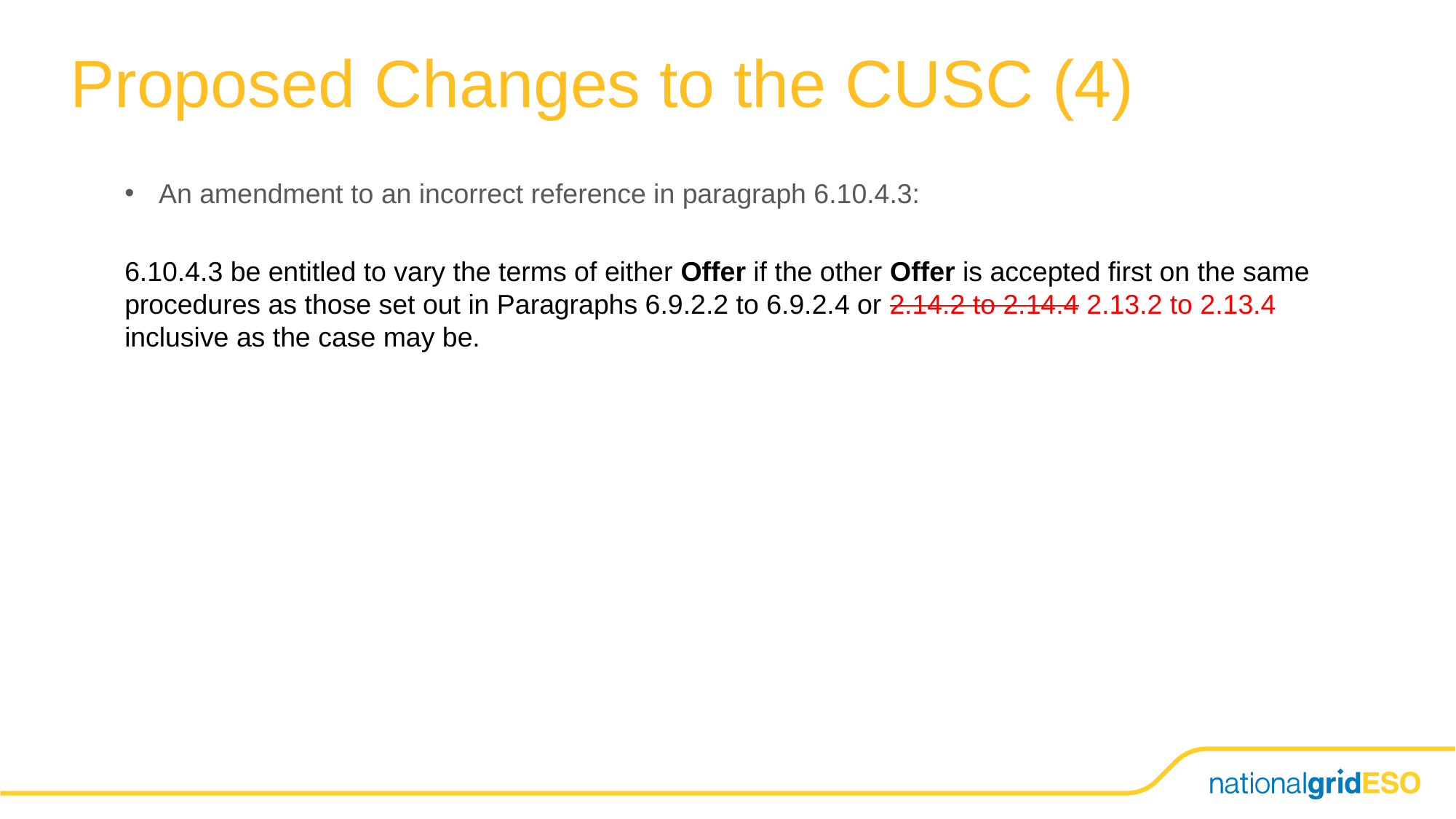

# Proposed Changes to the CUSC (4)

An amendment to an incorrect reference in paragraph 6.10.4.3:

6.10.4.3 be entitled to vary the terms of either Offer if the other Offer is accepted first on the same procedures as those set out in Paragraphs 6.9.2.2 to 6.9.2.4 or 2.14.2 to 2.14.4 2.13.2 to 2.13.4 inclusive as the case may be.